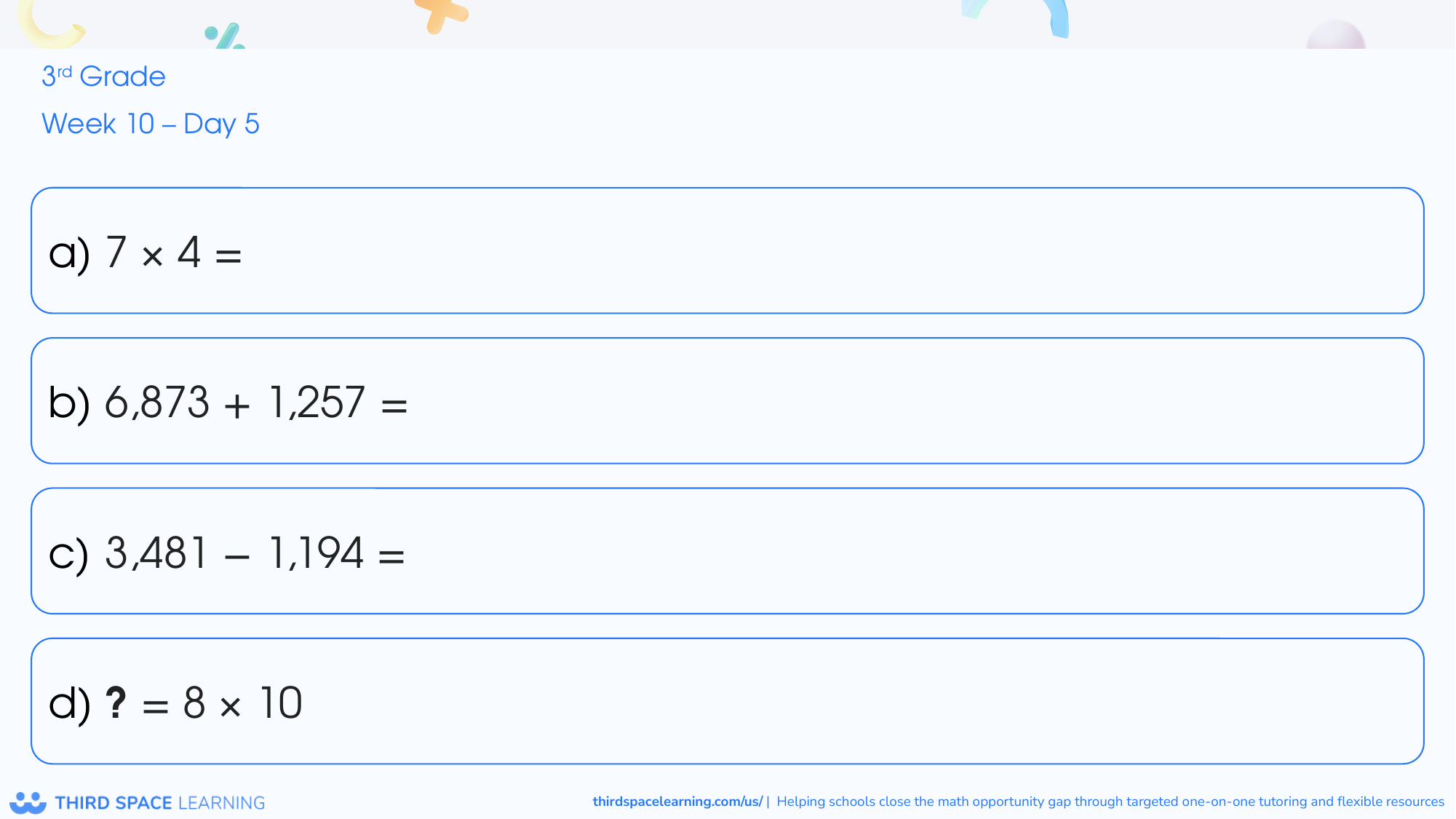

3rd Grade
Week 10 – Day 5
7 × 4 =
6,873 + 1,257 =
3,481 − 1,194 =
? = 8 × 10